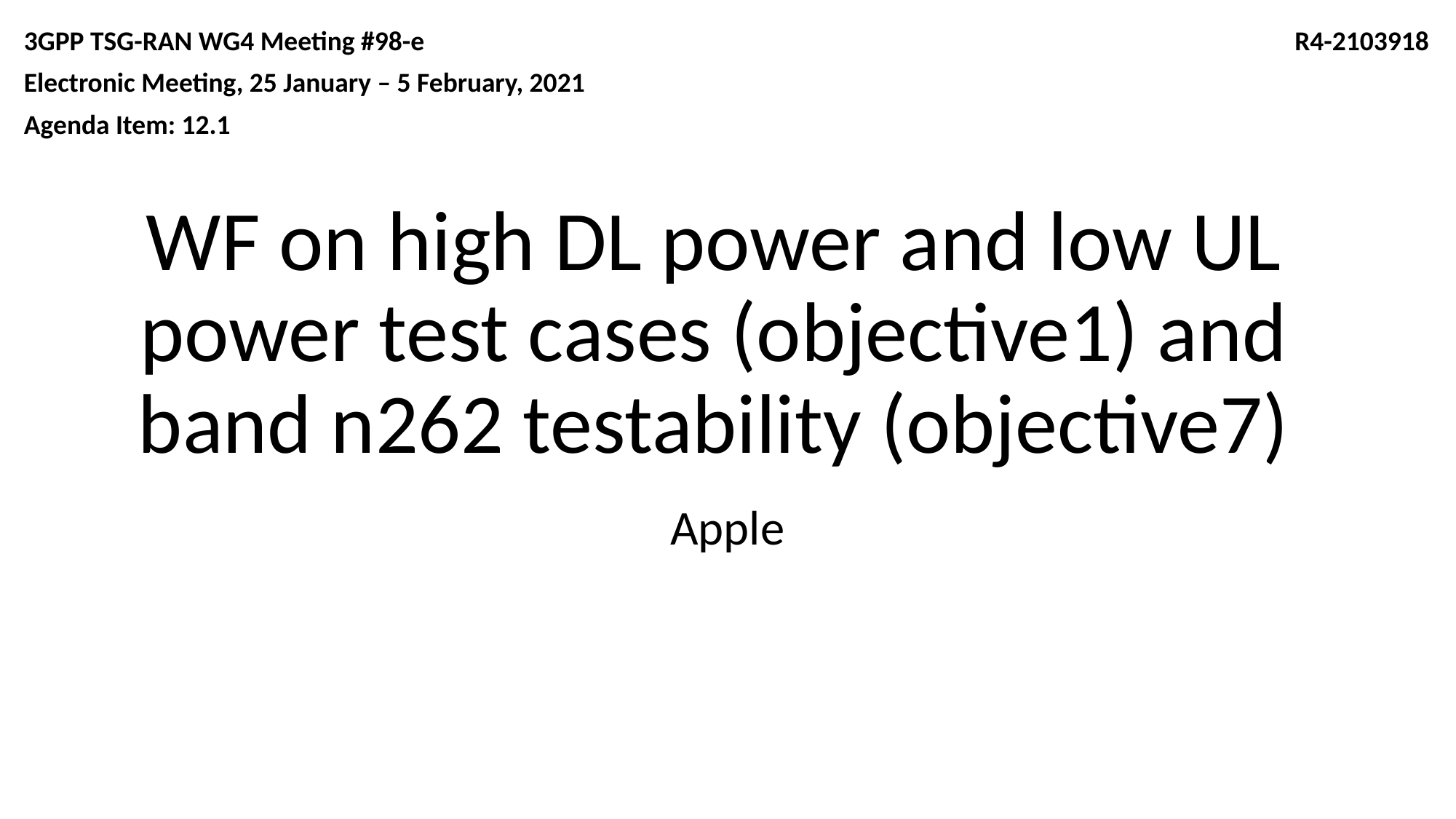

3GPP TSG-RAN WG4 Meeting #98-e
Electronic Meeting, 25 January – 5 February, 2021
Agenda Item: 12.1
R4-2103918
# WF on high DL power and low UL power test cases (objective1) and band n262 testability (objective7)
Apple